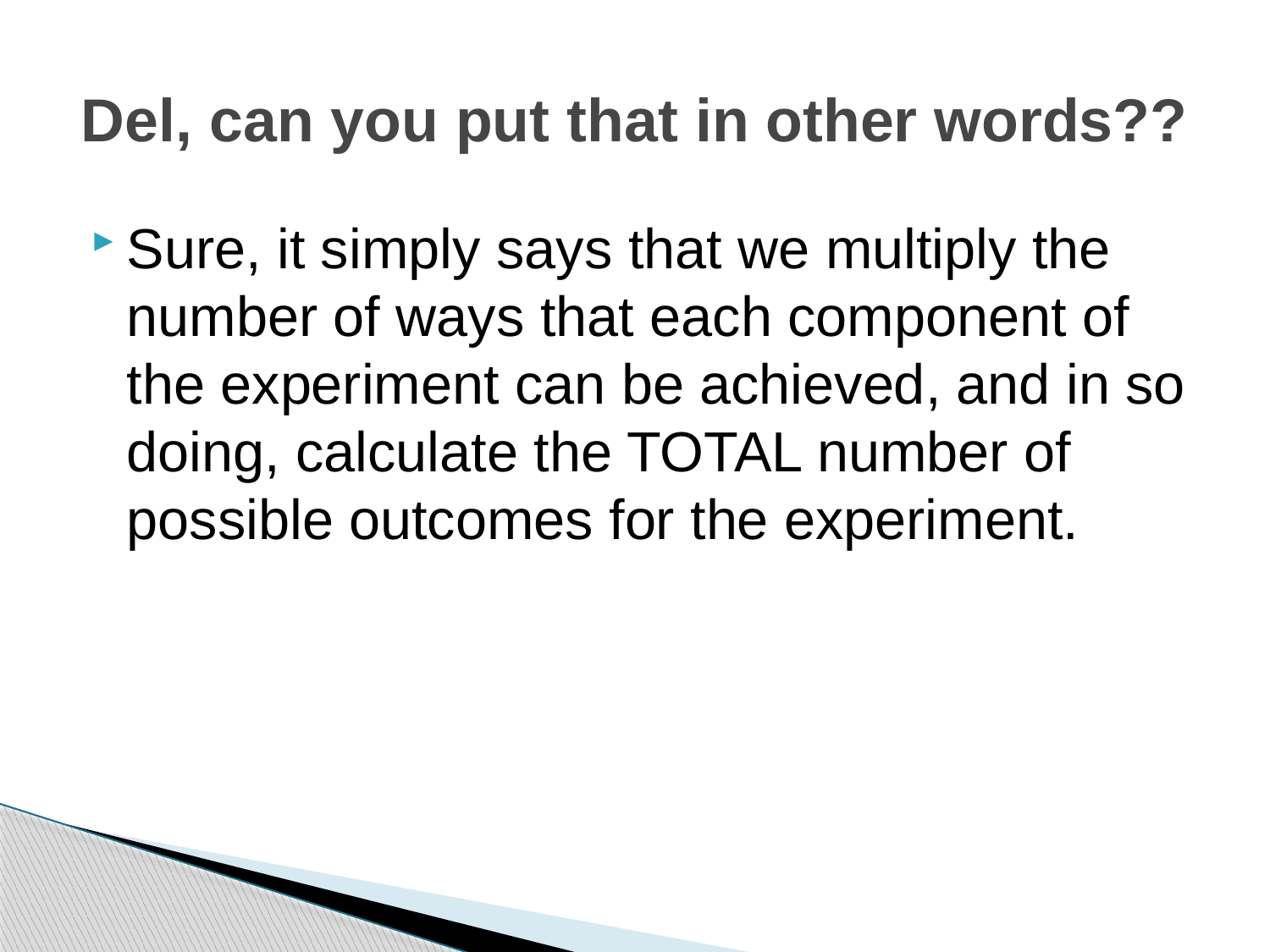

# Del, can you put that in other words??
Sure, it simply says that we multiply the number of ways that each component of the experiment can be achieved, and in so doing, calculate the TOTAL number of possible outcomes for the experiment.